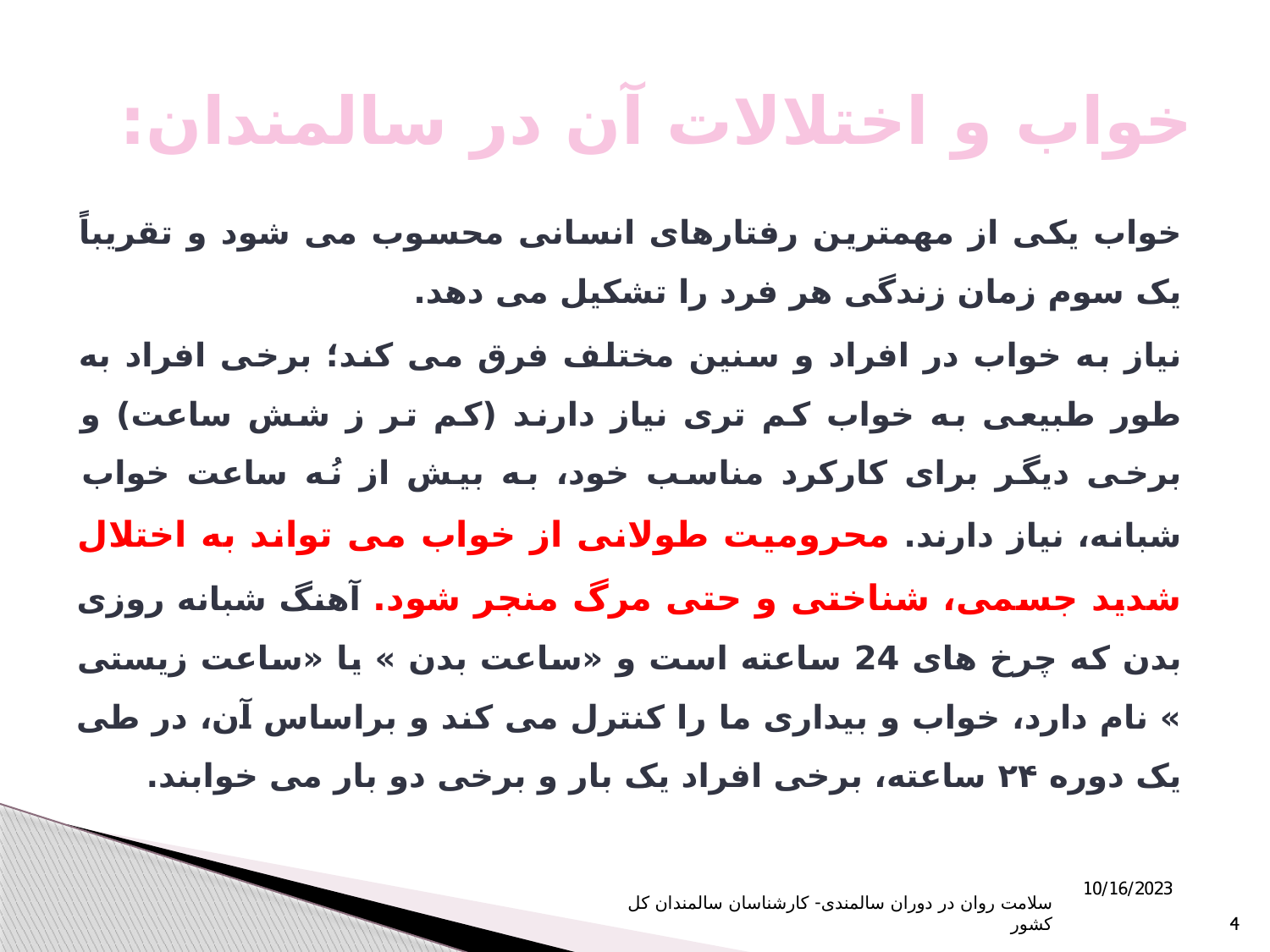

# خواب و اختلالات آن در سالمندان:
خواب یکی از مهمترین رفتارهای انسانی محسوب می شود و تقریباً یک سوم زمان زندگی هر فرد را تشکیل می دهد.
نیاز به خواب در افراد و سنین مختلف فرق می کند؛ برخی افراد به طور طبیعی به خواب کم تری نیاز دارند (کم تر ز شش ساعت) و برخی دیگر برای کارکرد مناسب خود، به بیش از نُه ساعت خواب شبانه، نیاز دارند. محرومیت طولانی از خواب می تواند به اختلال شدید جسمی، شناختی و حتی مرگ منجر شود. آهنگ شبانه روزی بدن که چرخ های 24 ساعته است و «ساعت بدن » یا «ساعت زیستی » نام دارد، خواب و بیداری ما را کنترل می کند و براساس آن، در طی یک دوره ۲۴ ساعته، برخی افراد یک بار و برخی دو بار می خوابند.
10/16/2023
سلامت روان در دوران سالمندی- کارشناسان سالمندان کل کشور
4